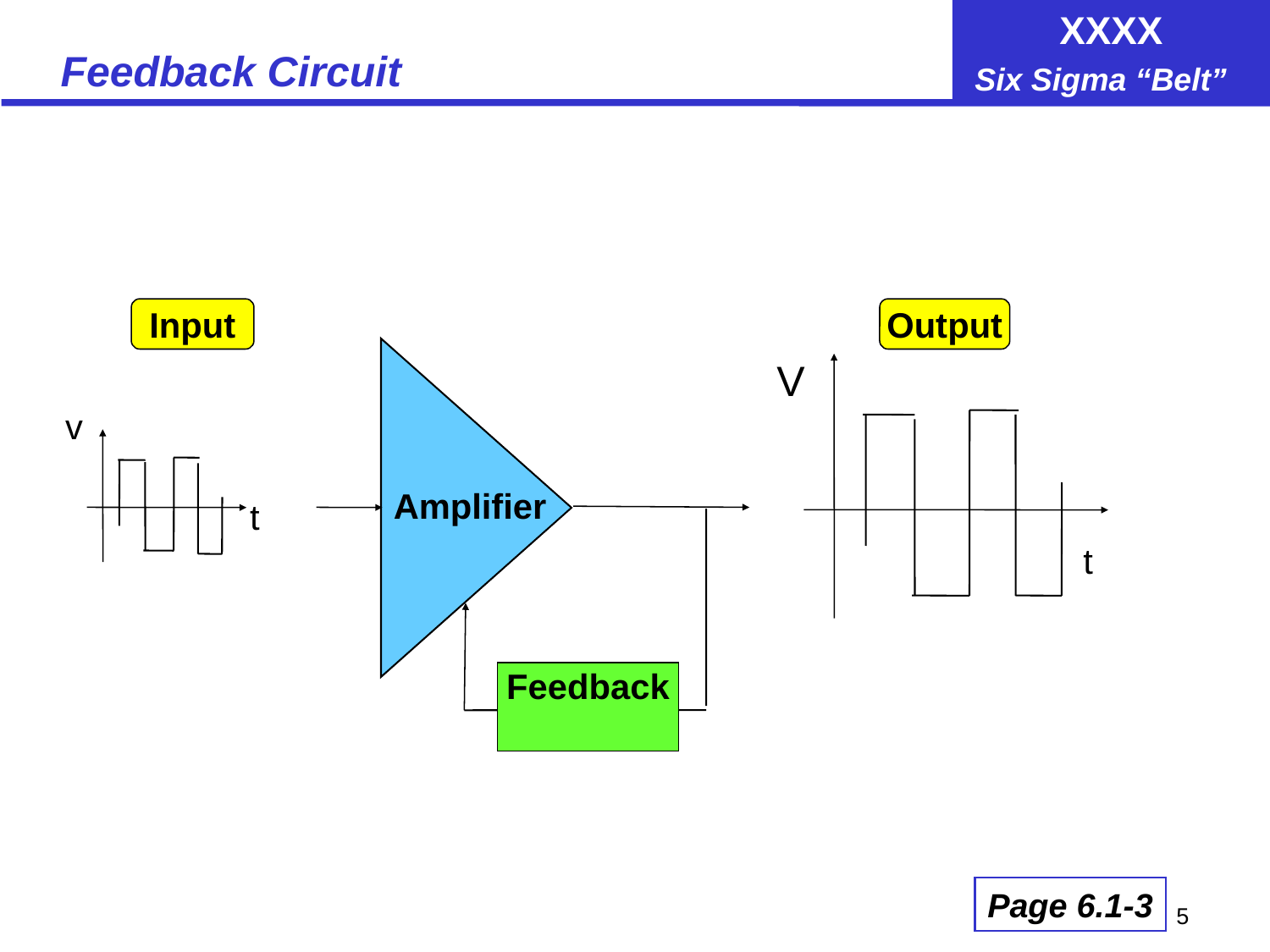

# Feedback Circuit
Input
Output
V

v

Amplifier

t

t

Feedback

Page 6.1-3